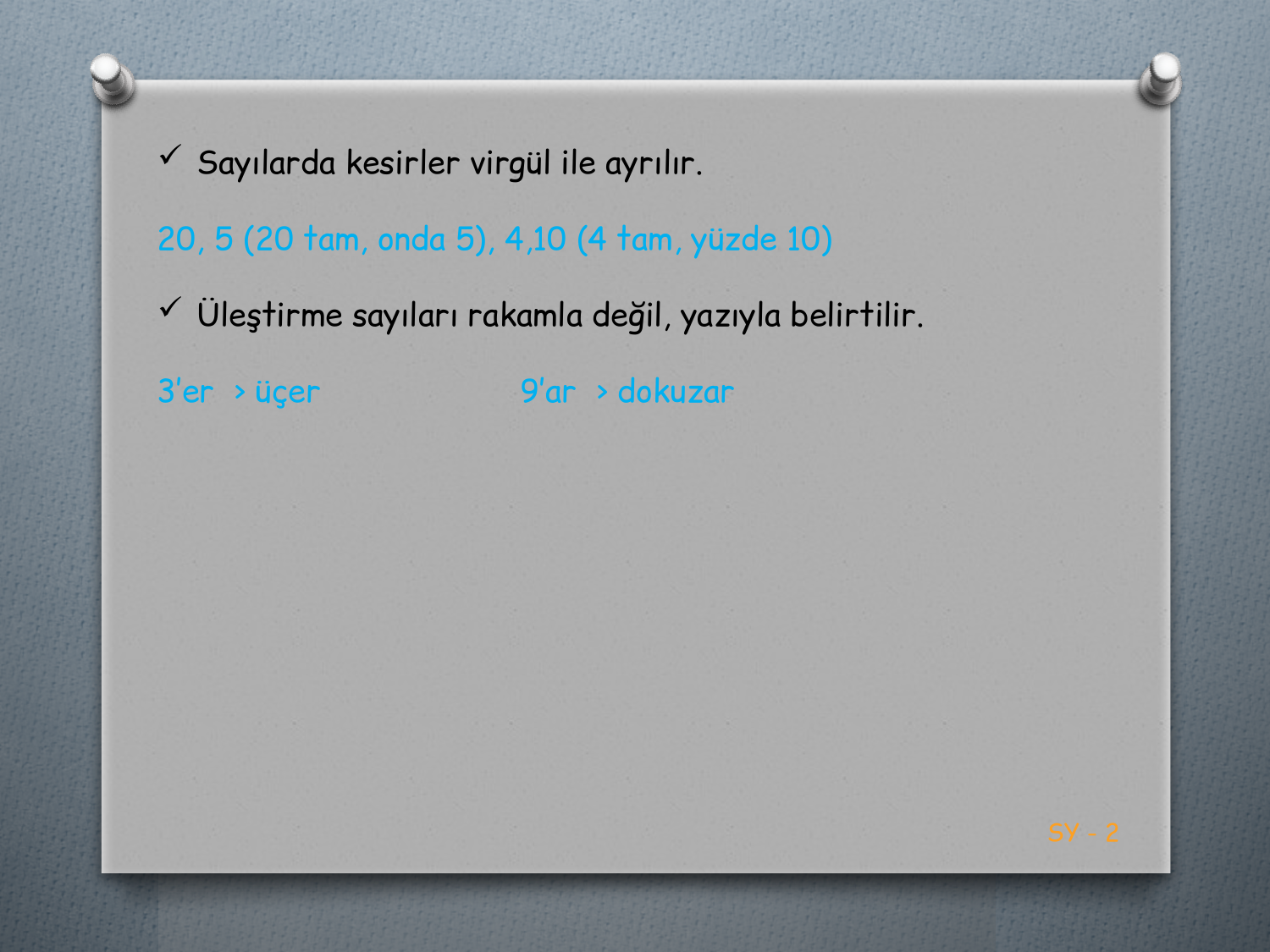

Sayılarda kesirler virgül ile ayrılır.

20, 5 (20 tam, onda 5), 4,10 (4 tam, yüzde 10)

Üleştirme sayıları rakamla değil, yazıyla belirtilir.

3’er  > üçer                     9’ar  > dokuzar
SY - 2